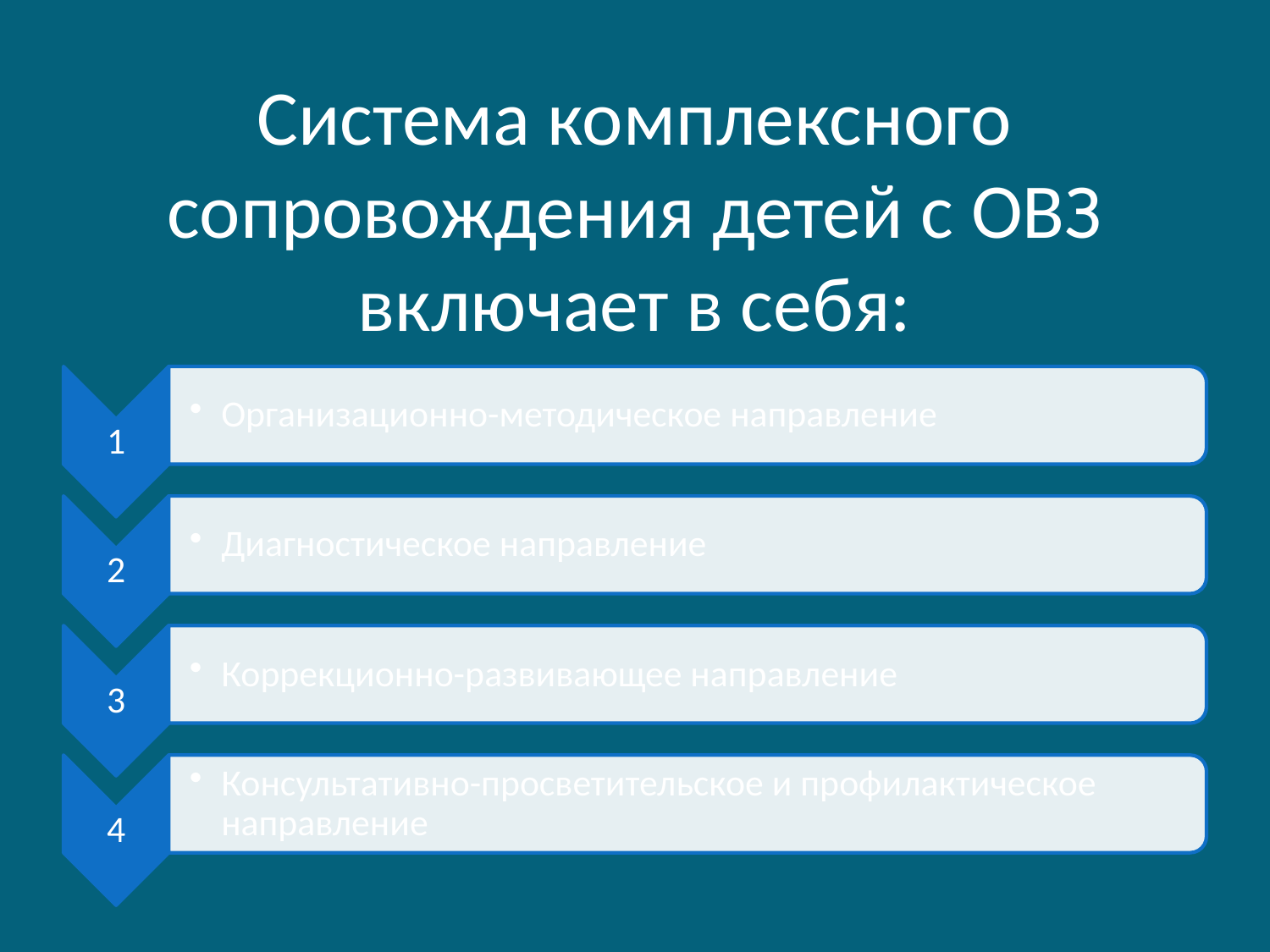

# Система комплексного сопровождения детей с ОВЗ включает в себя:
1
Организационно-методическое направление
2
Диагностическое направление
3
Коррекционно-развивающее направление
4
Консультативно-просветительское и профилактическое направление